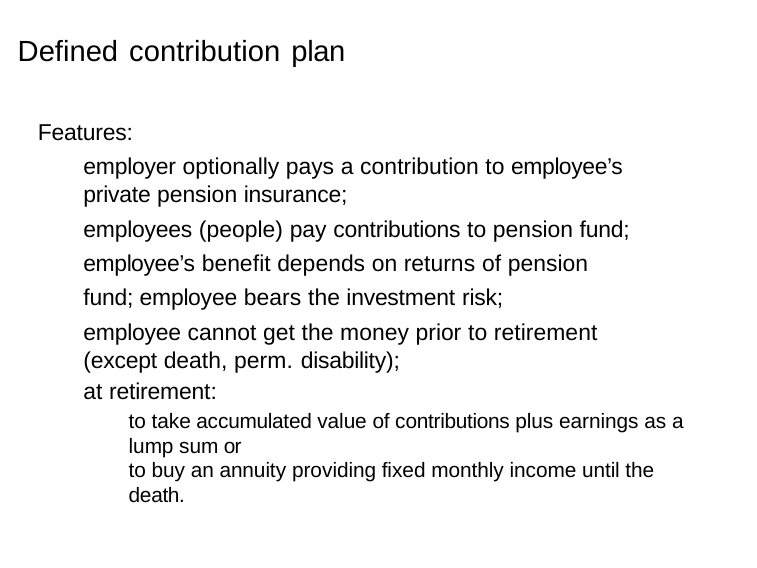

# Defined contribution plan
Features:
employer optionally pays a contribution to employee’s private pension insurance;
employees (people) pay contributions to pension fund; employee’s benefit depends on returns of pension fund; employee bears the investment risk;
employee cannot get the money prior to retirement (except death, perm. disability);
at retirement:
to take accumulated value of contributions plus earnings as a lump sum or
to buy an annuity providing fixed monthly income until the death.
Jirˇí Valecký (VSB-TUO)
15 / 20